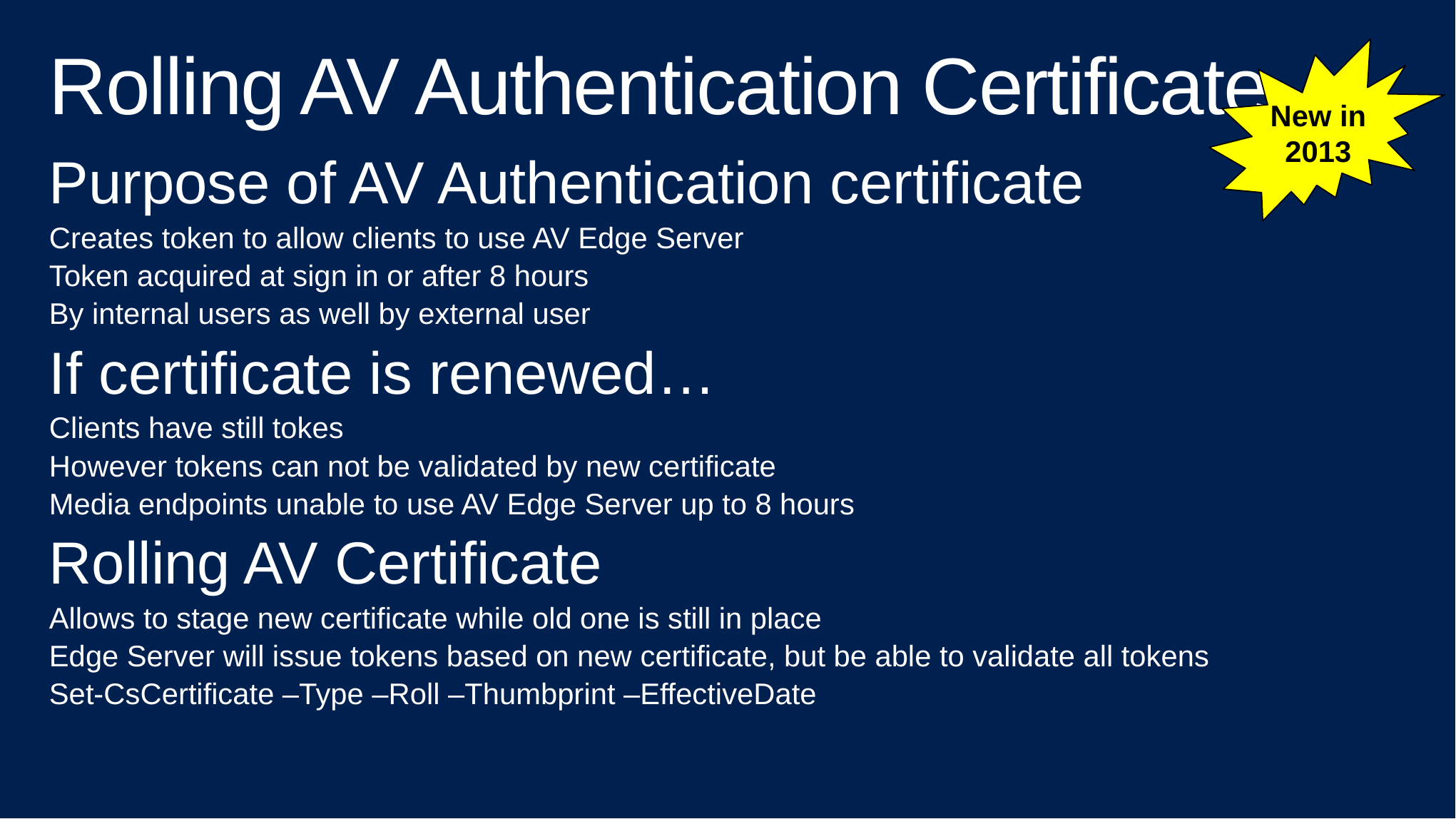

# Rolling AV Authentication Certificate
New in 2013
Purpose of AV Authentication certificate
Creates token to allow clients to use AV Edge Server
Token acquired at sign in or after 8 hours
By internal users as well by external user
If certificate is renewed…
Clients have still tokes
However tokens can not be validated by new certificate
Media endpoints unable to use AV Edge Server up to 8 hours
Rolling AV Certificate
Allows to stage new certificate while old one is still in place
Edge Server will issue tokens based on new certificate, but be able to validate all tokens
Set-CsCertificate –Type –Roll –Thumbprint –EffectiveDate